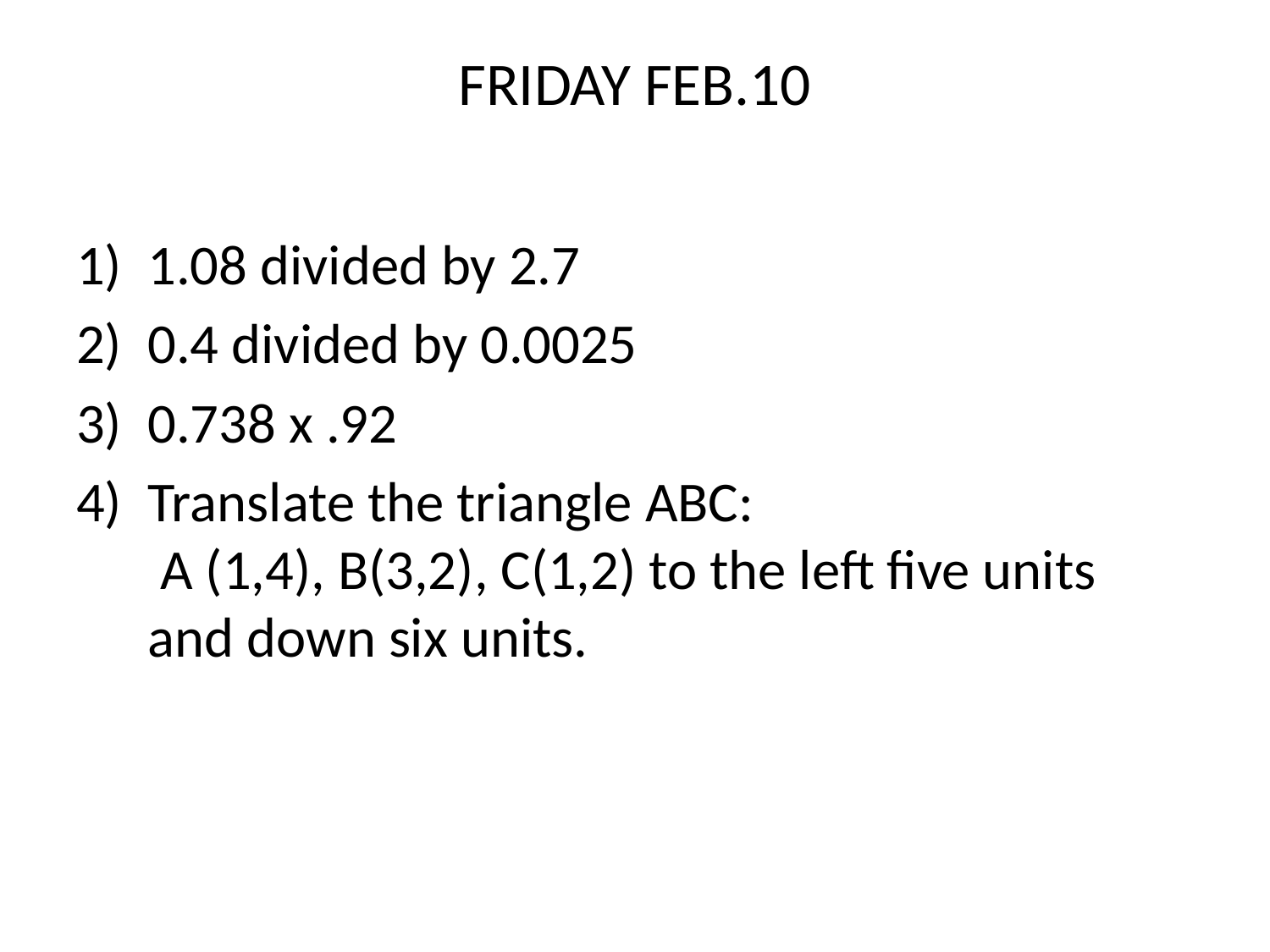

# FRIDAY FEB.10
1.08 divided by 2.7
0.4 divided by 0.0025
0.738 x .92
Translate the triangle ABC:
 A (1,4), B(3,2), C(1,2) to the left five units and down six units.